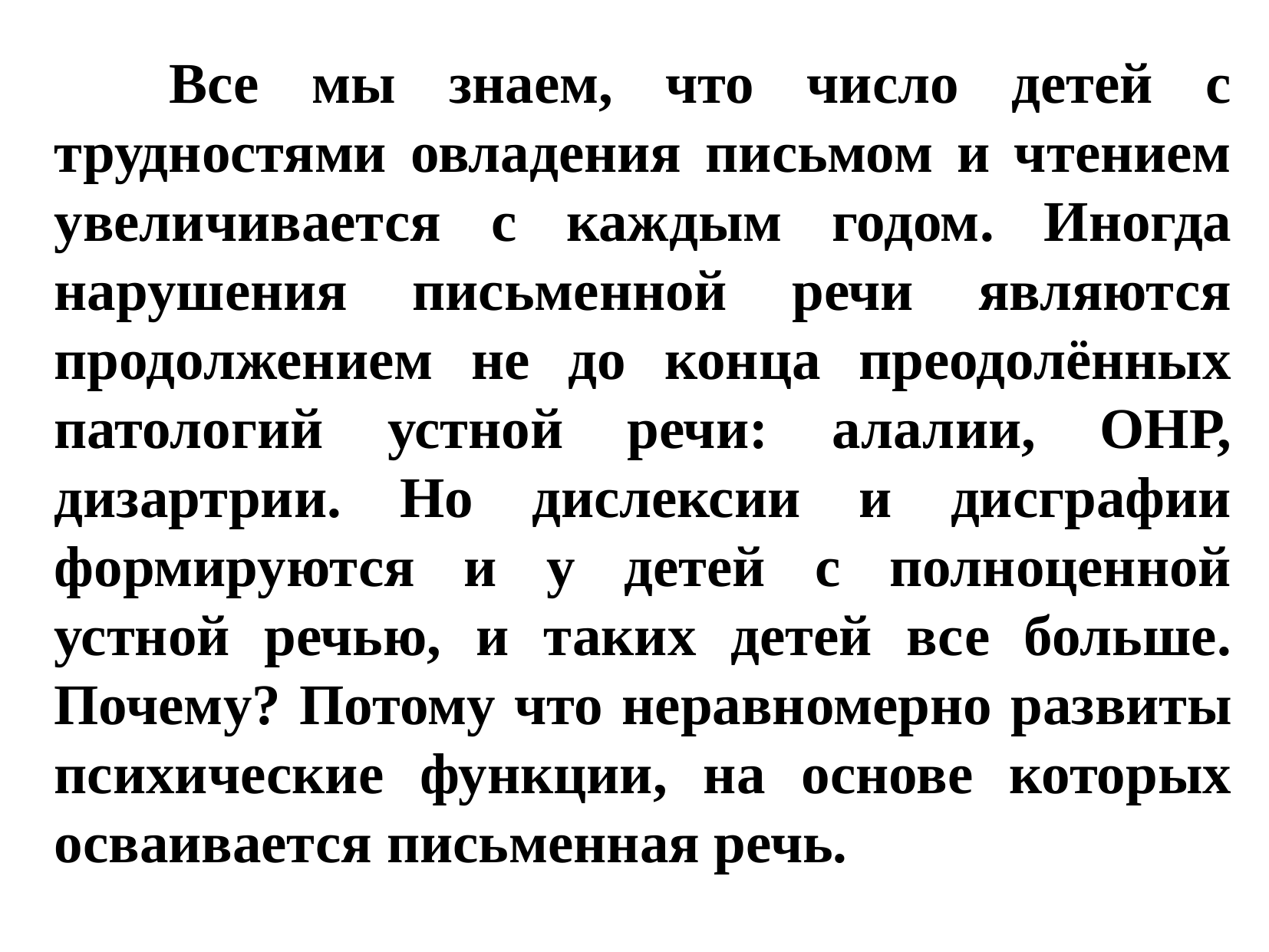

Все мы знаем, что число детей с трудностями овладения письмом и чтением увеличивается с каждым годом. Иногда нарушения письменной речи являются продолжением не до конца преодолённых патологий устной речи: алалии, ОНР, дизартрии. Но дислексии и дисграфии формируются и у детей с полноценной устной речью, и таких детей все больше. Почему? Потому что неравномерно развиты психические функции, на основе которых осваивается письменная речь.